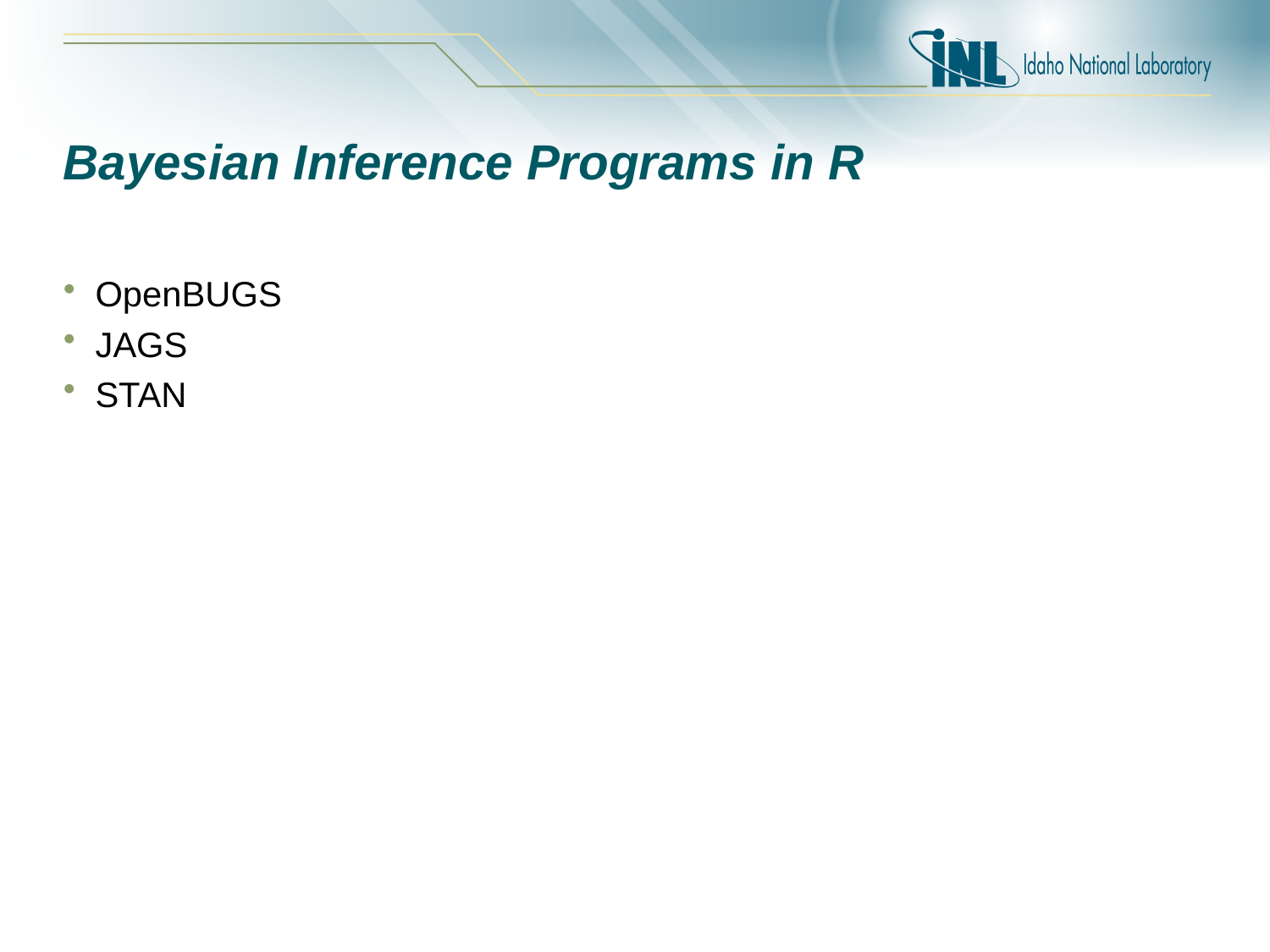

# Bayesian Inference Programs in R

OpenBUGS
JAGS
STAN